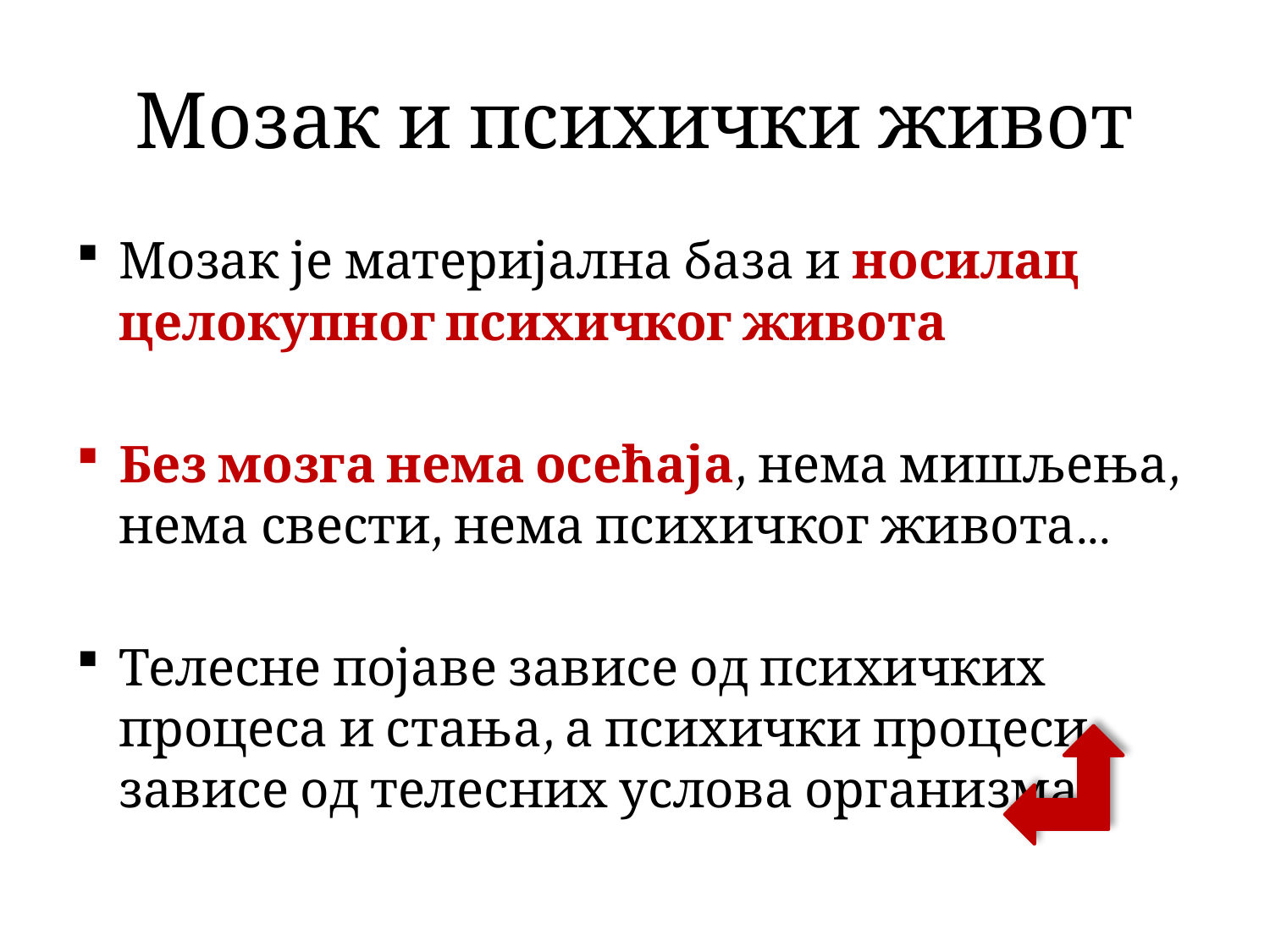

# Мозак и психички живот
Мозак је материјална база и носилац целокупног психичког живота

Без мозга нема осећаја, нема мишљења, нема свести, нема психичког живота...

Телесне појаве зависе од психичких процеса и стања, а психички процеси зависе од телесних услова организма